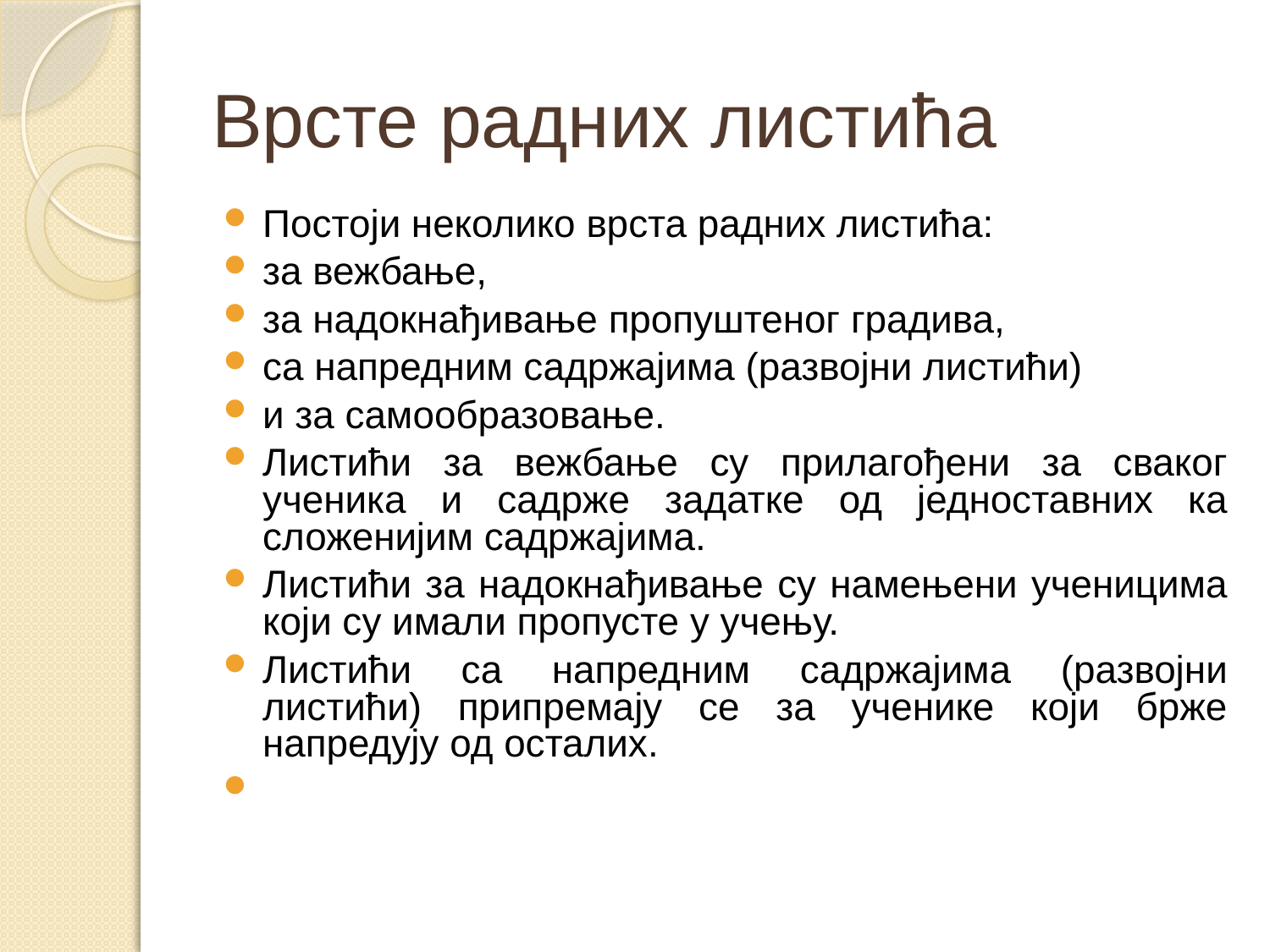

# Врсте радних листића
Постоји неколико врста радних листића:
за вежбање,
за надокнађивање пропуштеног градива,
са напредним садржајима (развојни листићи)
и за самообразовање.
Листићи за вежбање су прилагођени за сваког ученика и садрже задатке од једноставних ка сложенијим садржајима.
Листићи за надокнађивање су намењени ученицима који су имали пропусте у учењу.
Листићи са напредним садржајима (развојни листићи) припремају се за ученике који брже напредују од осталих.